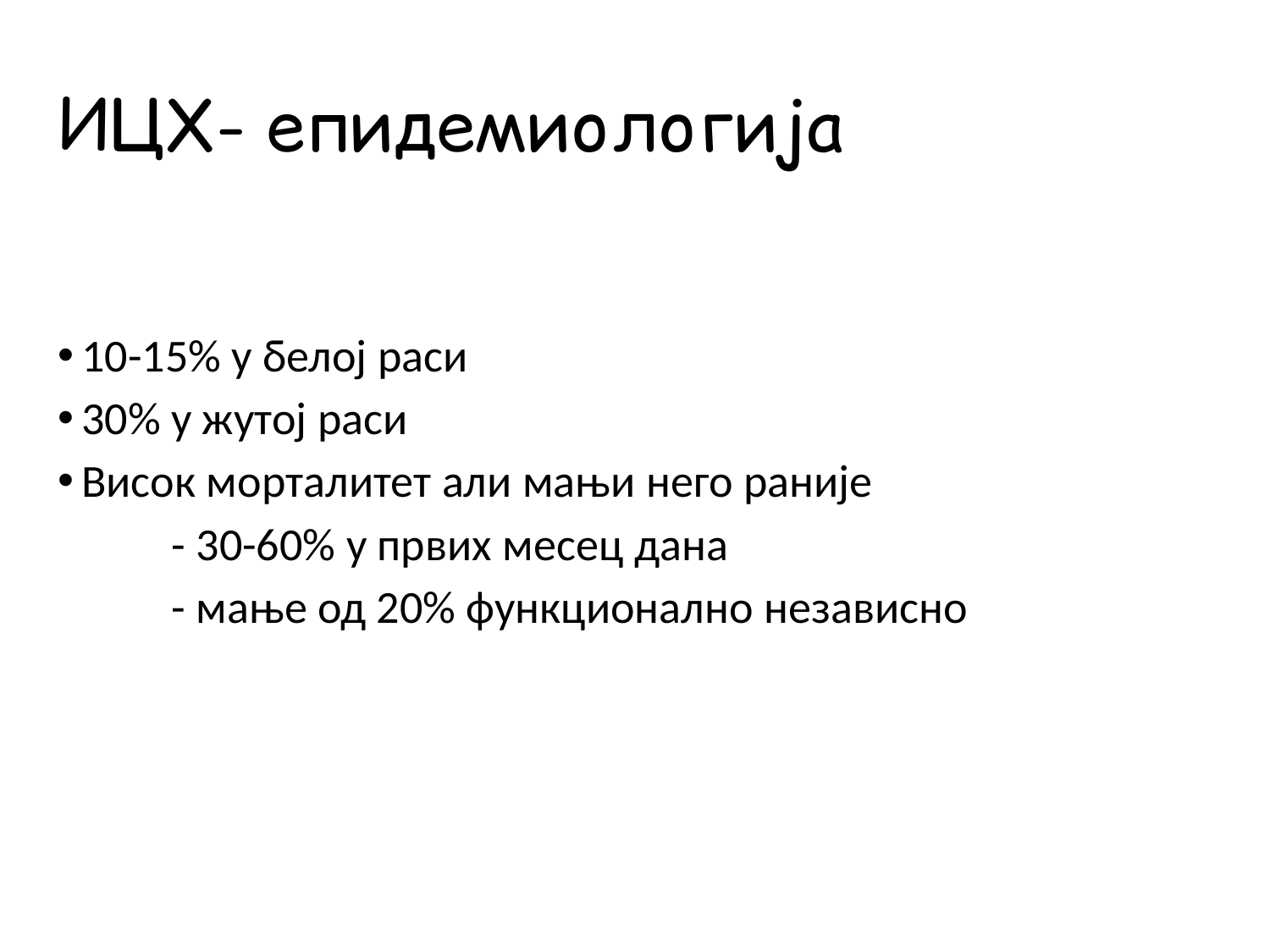

# ИЦХ- епидемиологија
10-15% у белој раси
30% у жутој раси
Висок морталитет али мањи него раније
           - 30-60% у првих месец дана
           - мање од 20% функционално независно